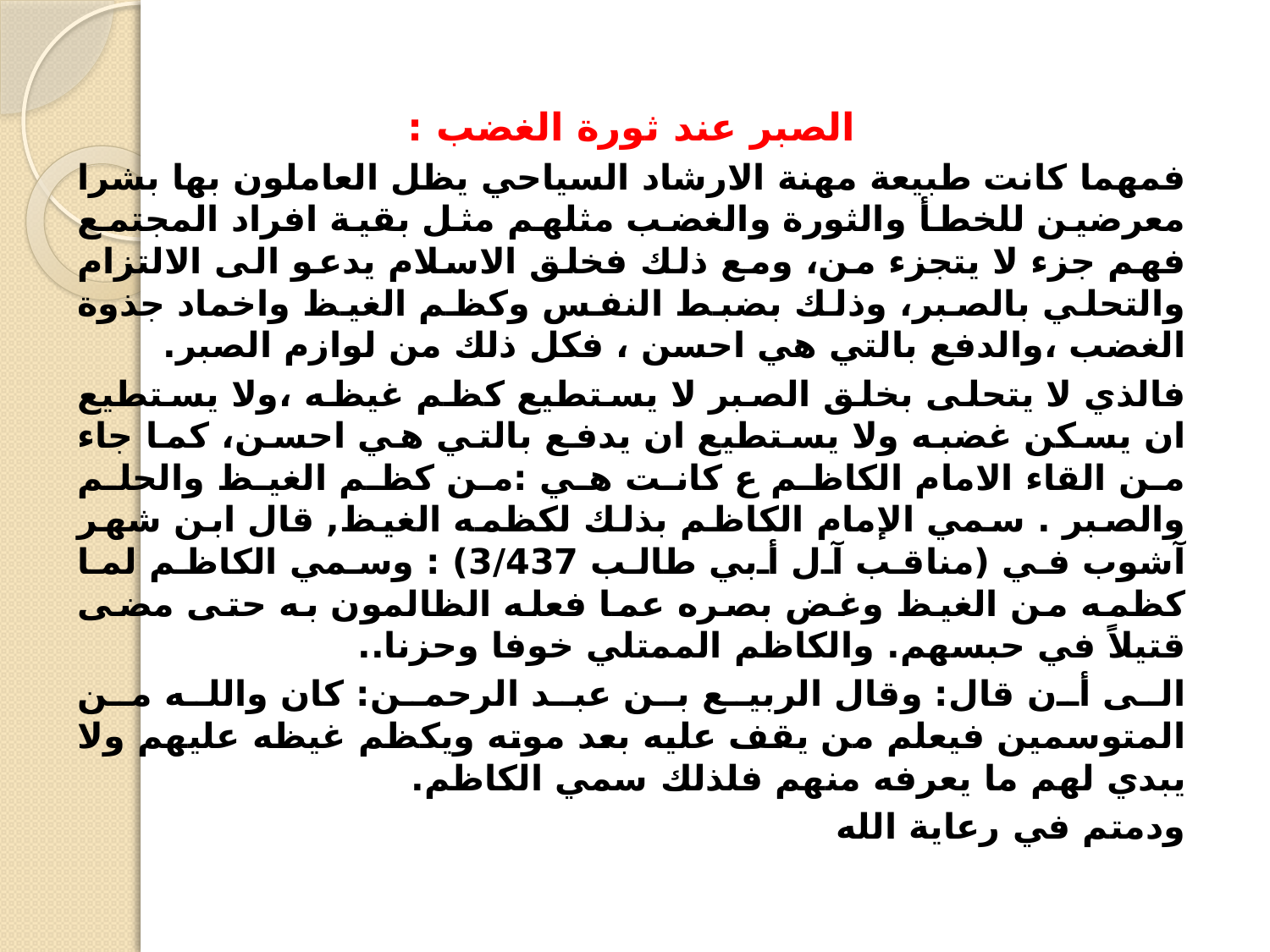

الصبر عند ثورة الغضب :
فمهما كانت طبيعة مهنة الارشاد السياحي يظل العاملون بها بشرا معرضين للخطأ والثورة والغضب مثلهم مثل بقية افراد المجتمع فهم جزء لا يتجزء من، ومع ذلك فخلق الاسلام يدعو الى الالتزام والتحلي بالصبر، وذلك بضبط النفس وكظم الغيظ واخماد جذوة الغضب ،والدفع بالتي هي احسن ، فكل ذلك من لوازم الصبر.
فالذي لا يتحلى بخلق الصبر لا يستطيع كظم غيظه ،ولا يستطيع ان يسكن غضبه ولا يستطيع ان يدفع بالتي هي احسن، كما جاء من القاء الامام الكاظم ع كانت هي :من كظم الغيظ والحلم والصبر . سمي الإمام الكاظم بذلك لكظمه الغيظ, قال ابن شهر آشوب في (مناقب آل أبي طالب 3/437) : وسمي الكاظم لما كظمه من الغيظ وغض بصره عما فعله الظالمون به حتى مضى قتيلاً في حبسهم. والكاظم الممتلي خوفا وحزنا..
الى أن قال: وقال الربيع بن عبد الرحمن: كان والله من المتوسمين فيعلم من يقف عليه بعد موته ويكظم غيظه عليهم ولا يبدي لهم ما يعرفه منهم فلذلك سمي الكاظم.
ودمتم في رعاية الله